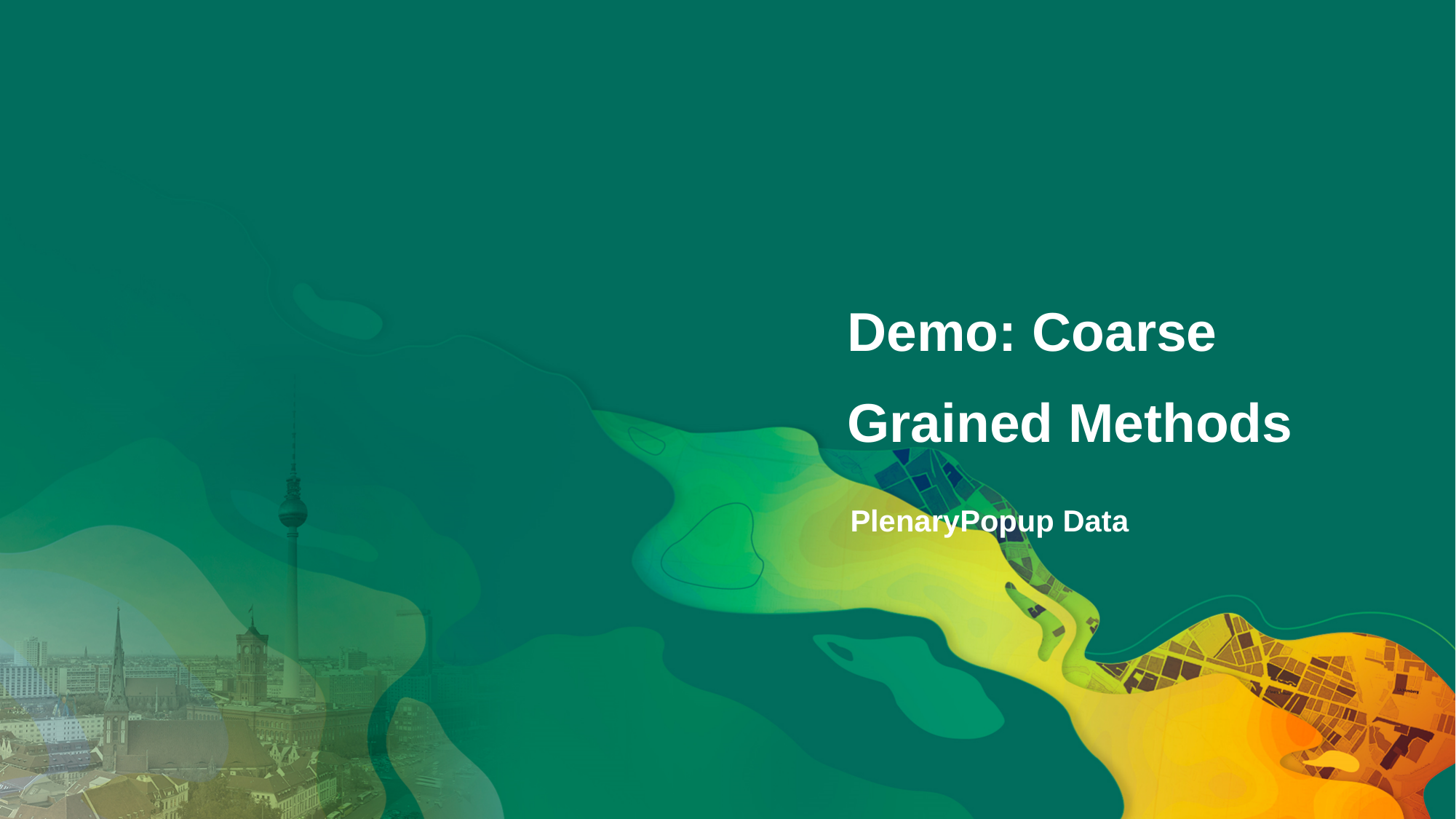

# Demo: Coarse Grained Methods
PlenaryPopup Data